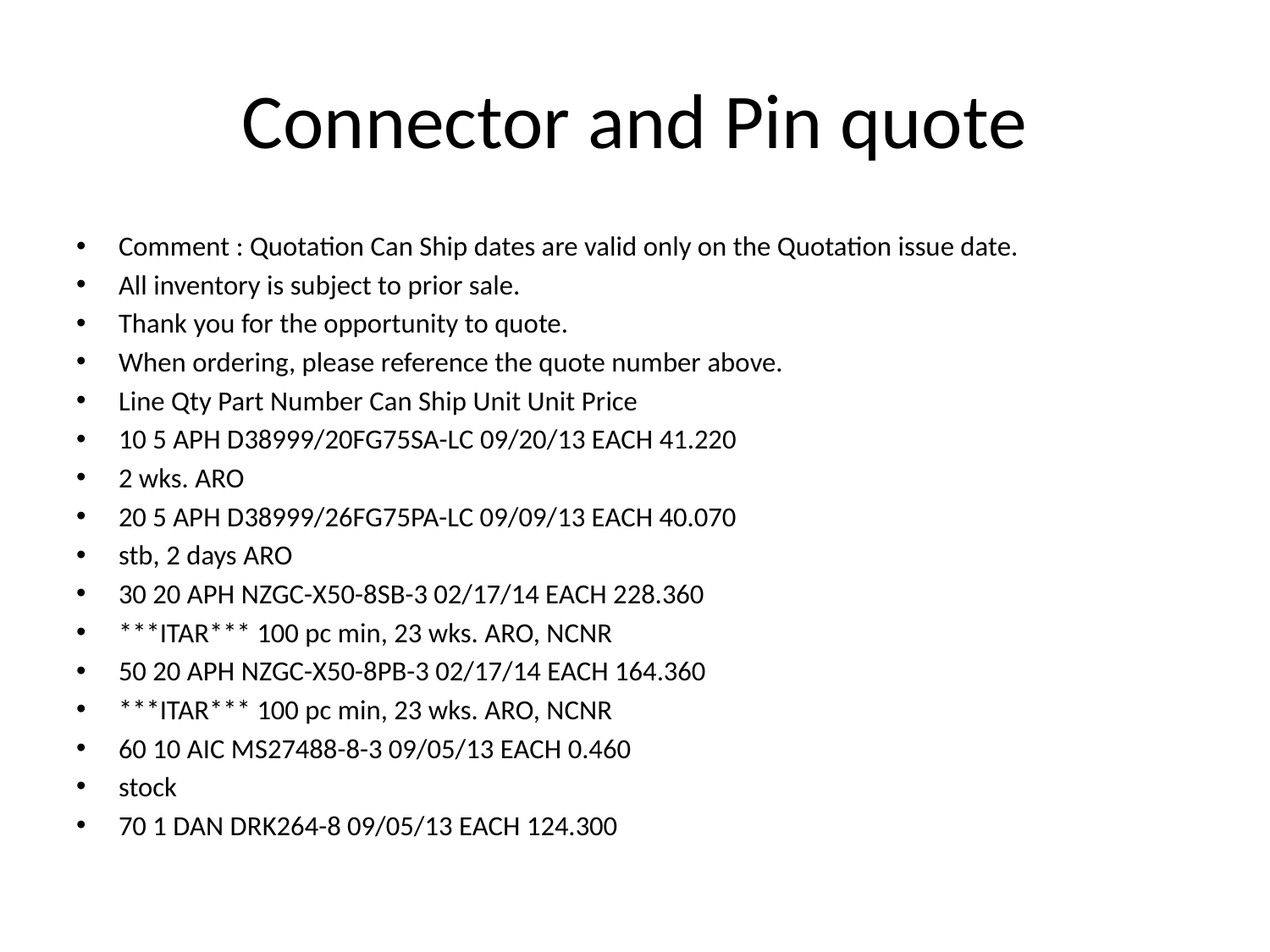

# Connector and Pin quote
Comment : Quotation Can Ship dates are valid only on the Quotation issue date.
All inventory is subject to prior sale.
Thank you for the opportunity to quote.
When ordering, please reference the quote number above.
Line Qty Part Number Can Ship Unit Unit Price
10 5 APH D38999/20FG75SA-LC 09/20/13 EACH 41.220
2 wks. ARO
20 5 APH D38999/26FG75PA-LC 09/09/13 EACH 40.070
stb, 2 days ARO
30 20 APH NZGC-X50-8SB-3 02/17/14 EACH 228.360
***ITAR*** 100 pc min, 23 wks. ARO, NCNR
50 20 APH NZGC-X50-8PB-3 02/17/14 EACH 164.360
***ITAR*** 100 pc min, 23 wks. ARO, NCNR
60 10 AIC MS27488-8-3 09/05/13 EACH 0.460
stock
70 1 DAN DRK264-8 09/05/13 EACH 124.300